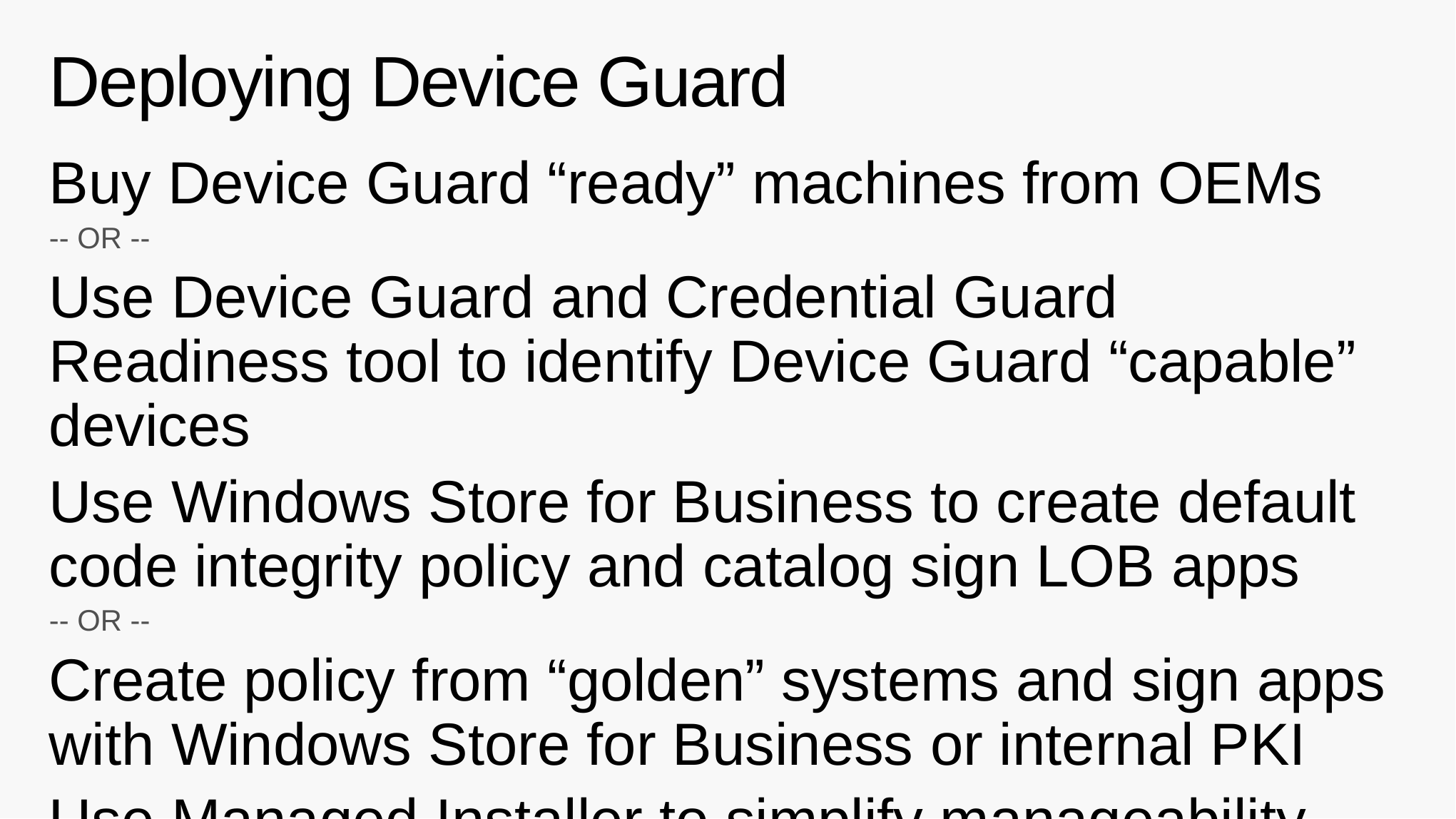

# Deploying Device Guard
Buy Device Guard “ready” machines from OEMs
-- OR --
Use Device Guard and Credential Guard Readiness tool to identify Device Guard “capable” devices
Use Windows Store for Business to create default code integrity policy and catalog sign LOB apps
-- OR --
Create policy from “golden” systems and sign apps with Windows Store for Business or internal PKI
Use Managed Installer to simplify manageability